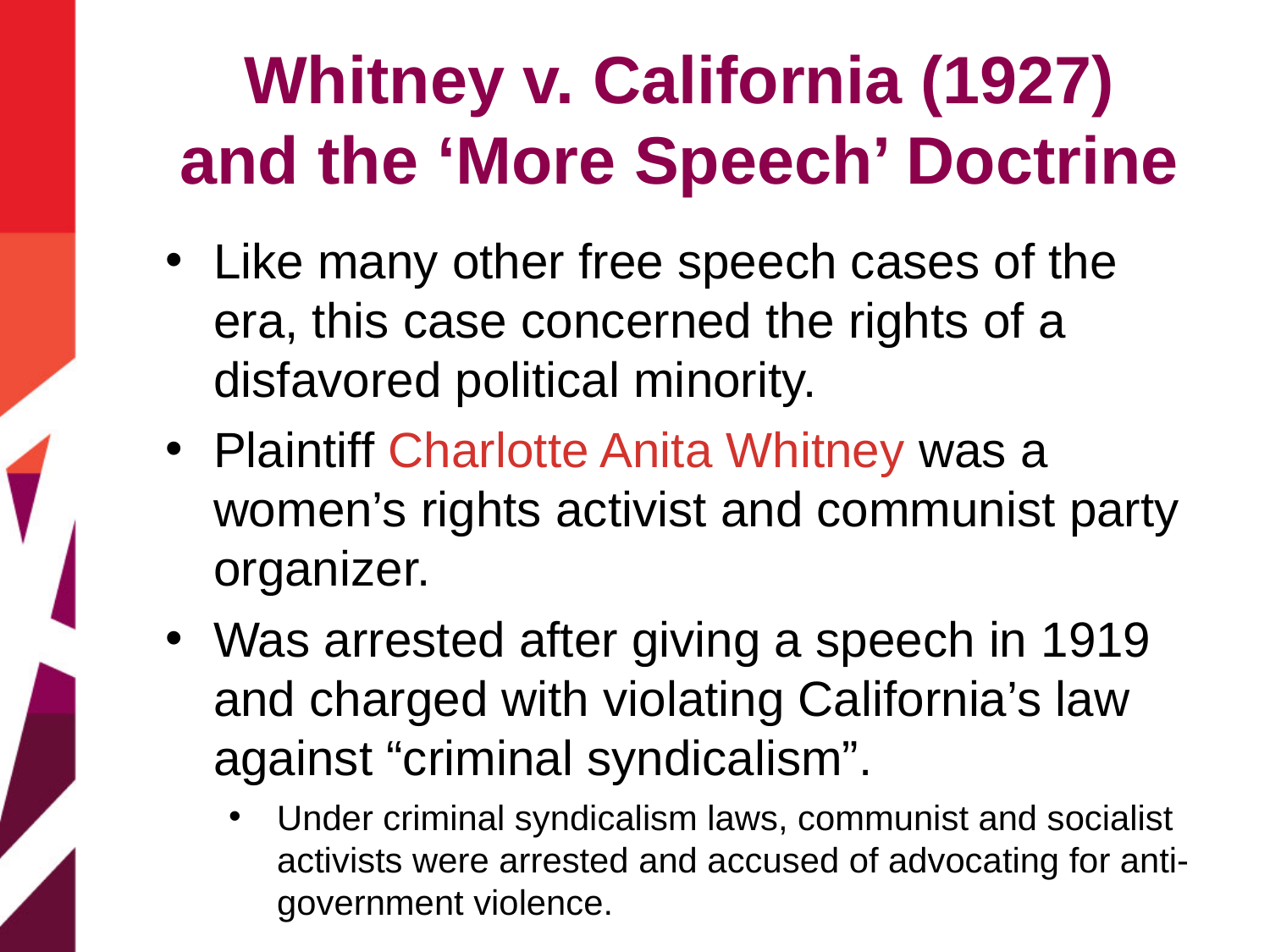

# Whitney v. California (1927) and the ‘More Speech’ Doctrine
Like many other free speech cases of the era, this case concerned the rights of a disfavored political minority.
Plaintiff Charlotte Anita Whitney was a women’s rights activist and communist party organizer.
Was arrested after giving a speech in 1919 and charged with violating California’s law against “criminal syndicalism”.
Under criminal syndicalism laws, communist and socialist activists were arrested and accused of advocating for anti-government violence.